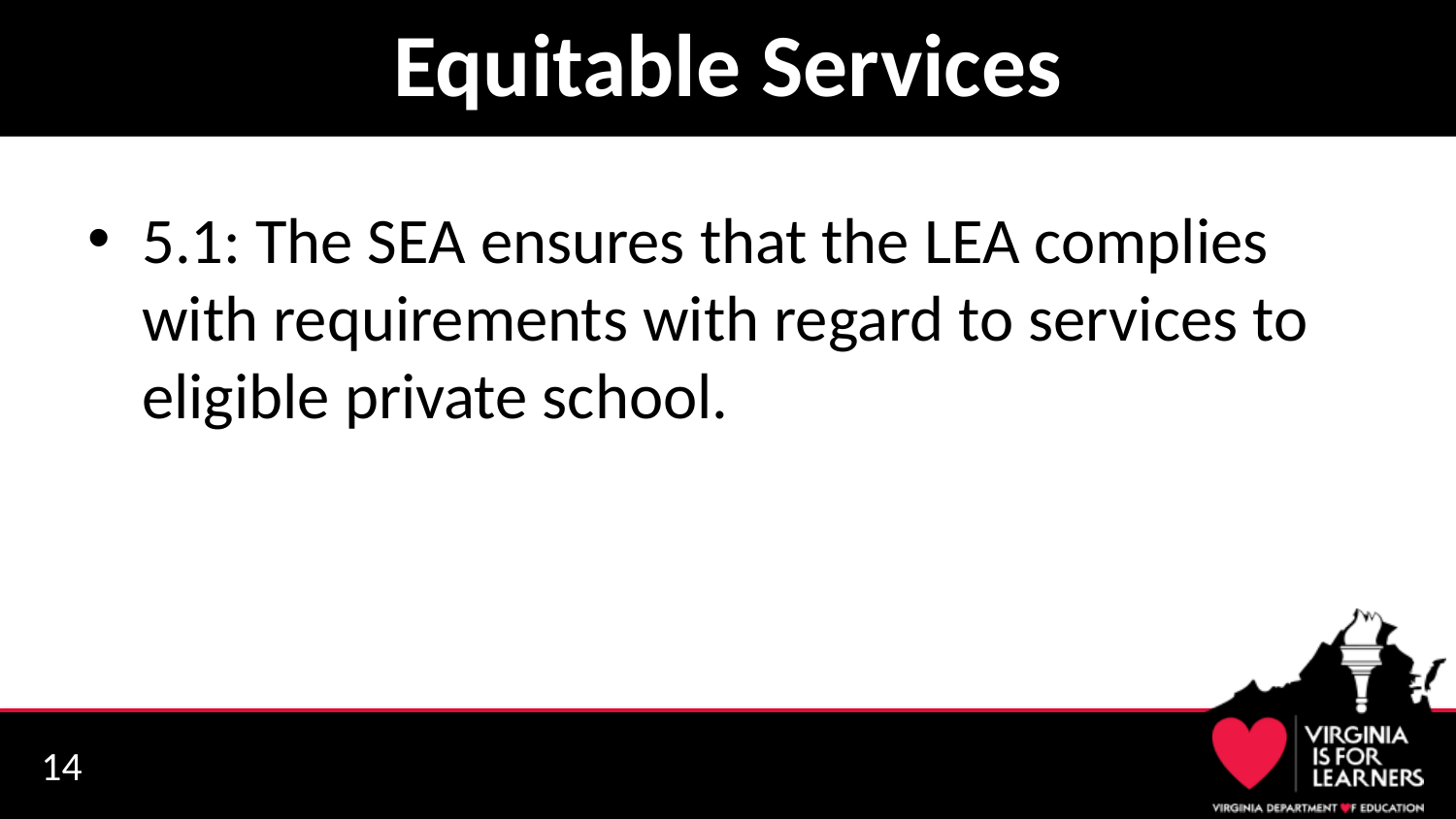

# Equitable Services
5.1: The SEA ensures that the LEA complies with requirements with regard to services to eligible private school.